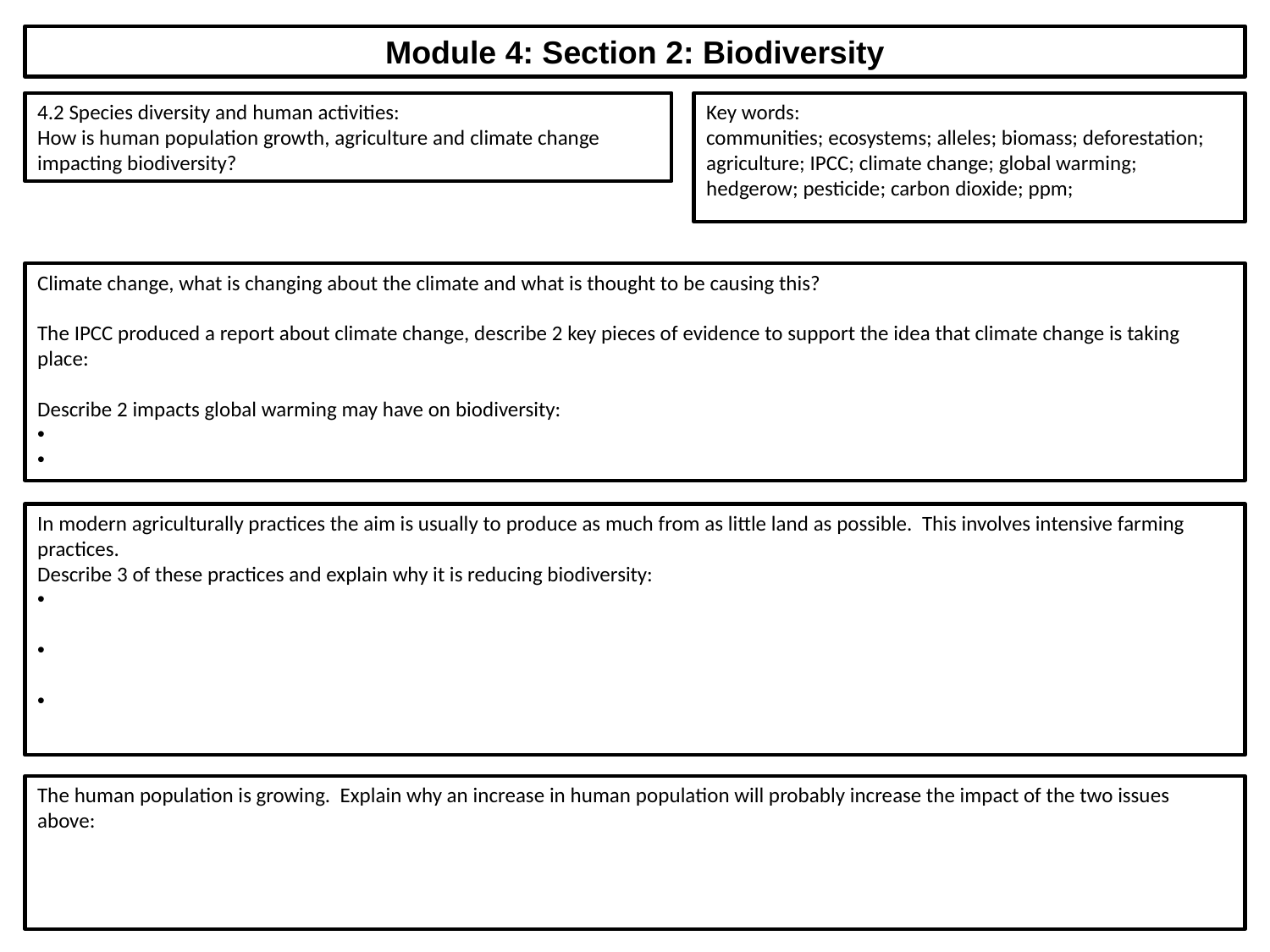

Module 4: Section 2: Biodiversity
4.2 Species diversity and human activities:
How is human population growth, agriculture and climate change impacting biodiversity?
Key words:
communities; ecosystems; alleles; biomass; deforestation; agriculture; IPCC; climate change; global warming; hedgerow; pesticide; carbon dioxide; ppm;
Climate change, what is changing about the climate and what is thought to be causing this?

The IPCC produced a report about climate change, describe 2 key pieces of evidence to support the idea that climate change is taking place:

Describe 2 impacts global warming may have on biodiversity:

In modern agriculturally practices the aim is usually to produce as much from as little land as possible.  This involves intensive farming practices.
Describe 3 of these practices and explain why it is reducing biodiversity:

The human population is growing.  Explain why an increase in human population will probably increase the impact of the two issues above: